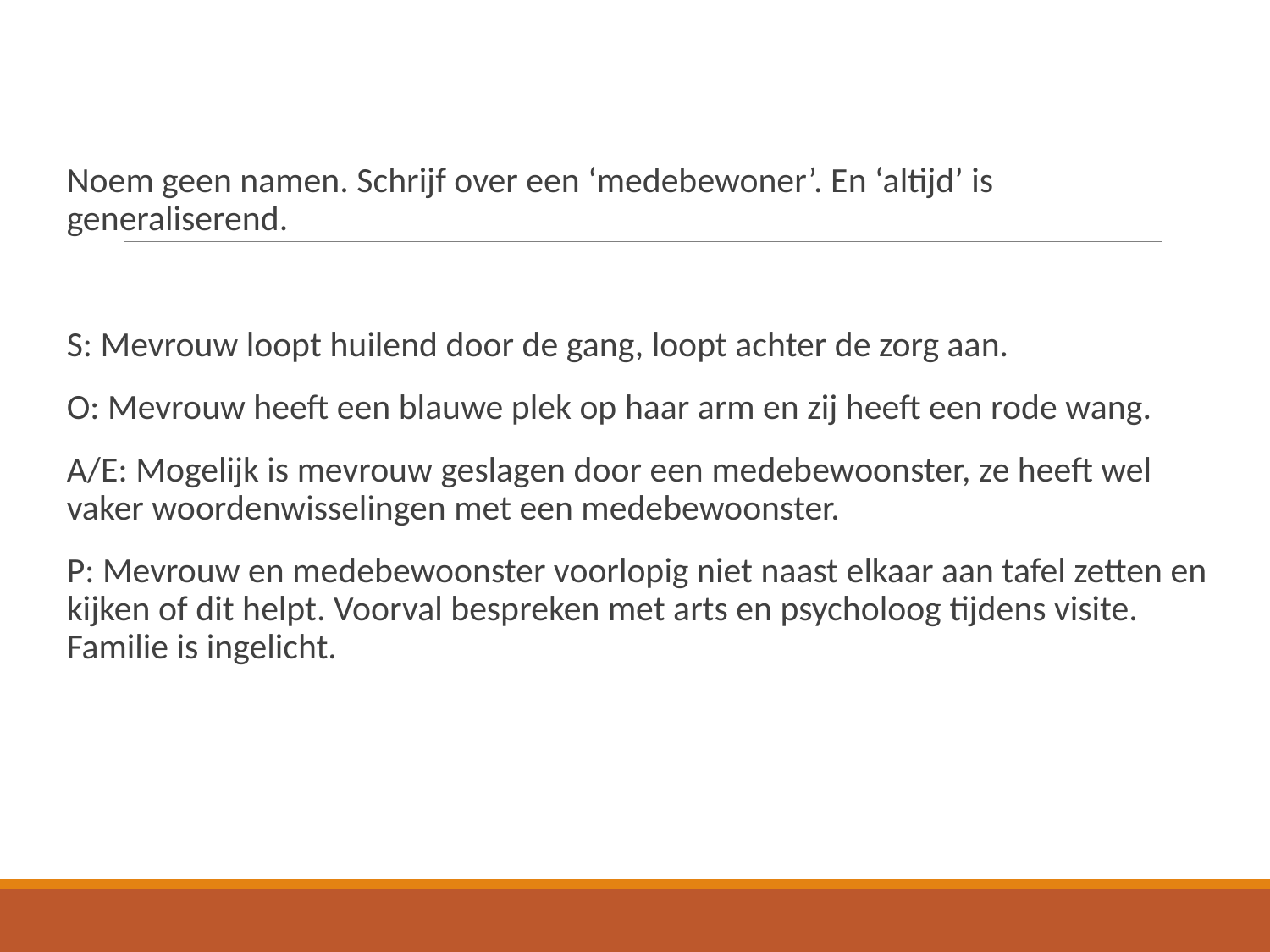

#
Noem geen namen. Schrijf over een ‘medebewoner’. En ‘altijd’ is generaliserend.

S: Mevrouw loopt huilend door de gang, loopt achter de zorg aan.
O: Mevrouw heeft een blauwe plek op haar arm en zij heeft een rode wang.
A/E: Mogelijk is mevrouw geslagen door een medebewoonster, ze heeft wel vaker woordenwisselingen met een medebewoonster.
P: Mevrouw en medebewoonster voorlopig niet naast elkaar aan tafel zetten en kijken of dit helpt. Voorval bespreken met arts en psycholoog tijdens visite. Familie is ingelicht.